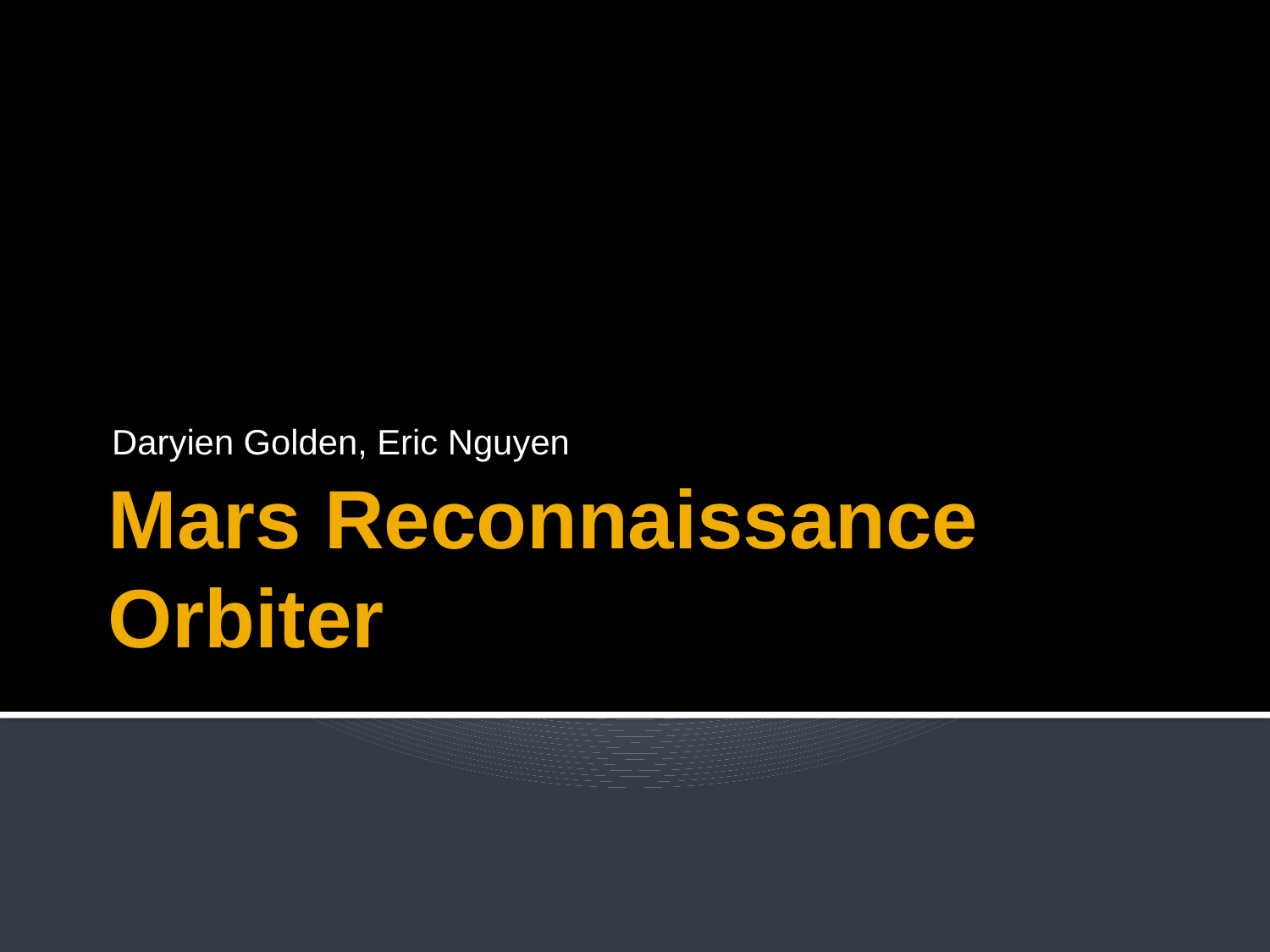

Daryien Golden, Eric Nguyen
# Mars Reconnaissance Orbiter